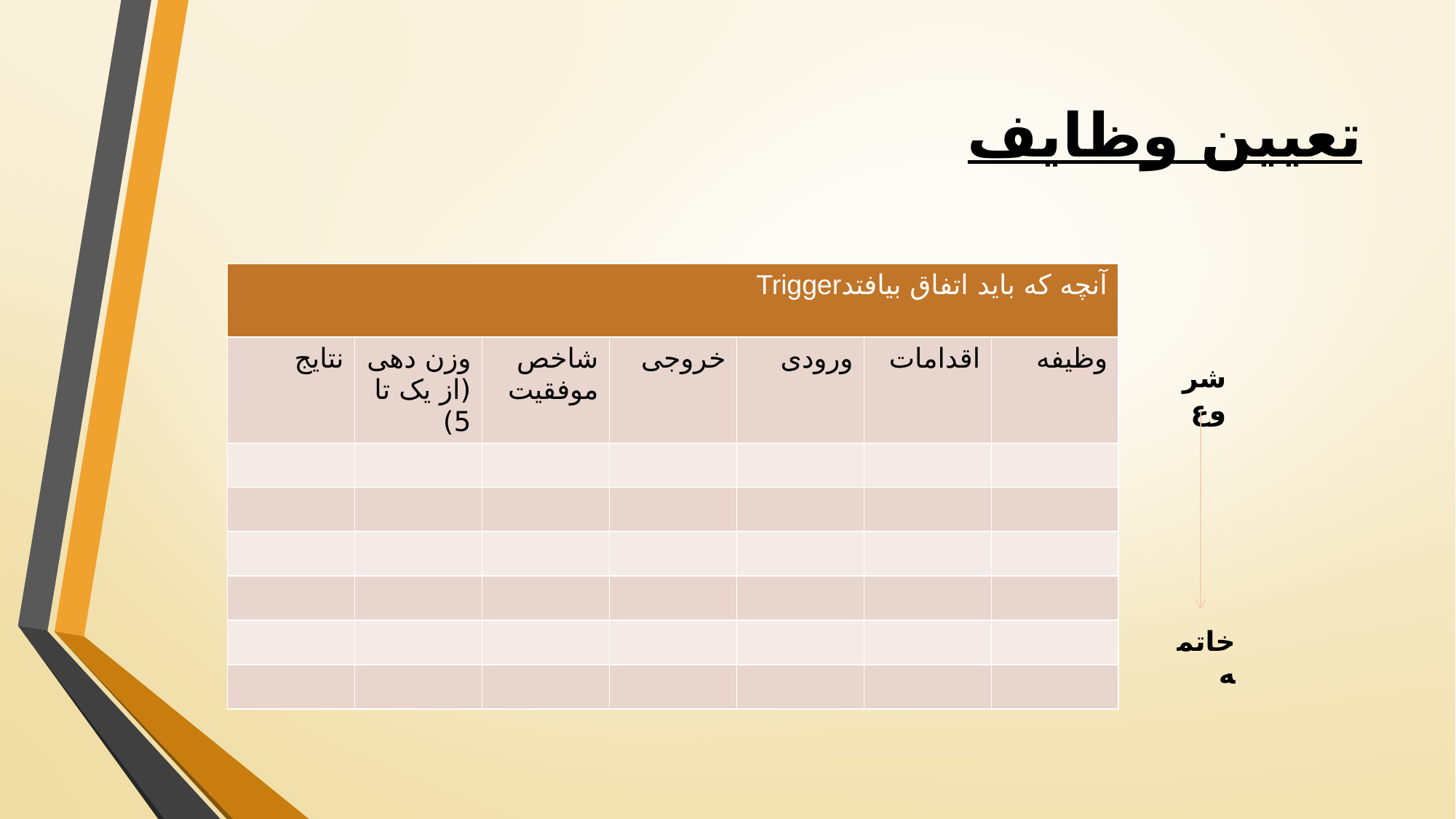

# تعیین وظایف
| آنچه که باید اتفاق بیافتدTrigger |  |  |  |  |  |  |
| --- | --- | --- | --- | --- | --- | --- |
| نتایج | وزن دهی (از یک تا 5) | شاخص موفقیت | خروجی | ورودی | اقدامات | وظیفه |
|  |  |  |  |  |  |  |
|  |  |  |  |  |  |  |
|  |  |  |  |  |  |  |
|  |  |  |  |  |  |  |
|  |  |  |  |  |  |  |
|  |  |  |  |  |  |  |
شروع
خاتمه